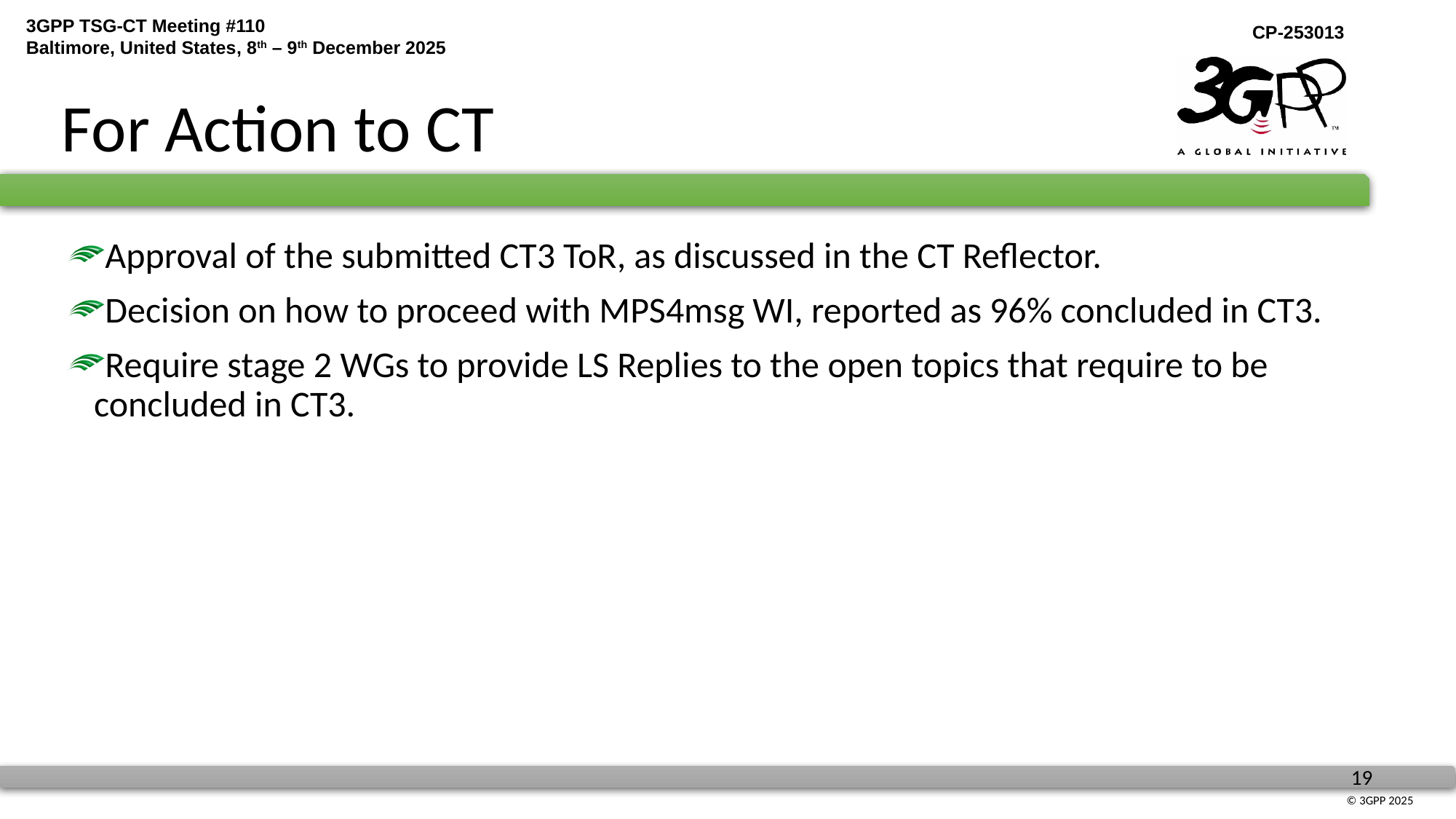

For Action to CT
Approval of the submitted CT3 ToR, as discussed in the CT Reflector.
Decision on how to proceed with MPS4msg WI, reported as 96% concluded in CT3.
Require stage 2 WGs to provide LS Replies to the open topics that require to be concluded in CT3.